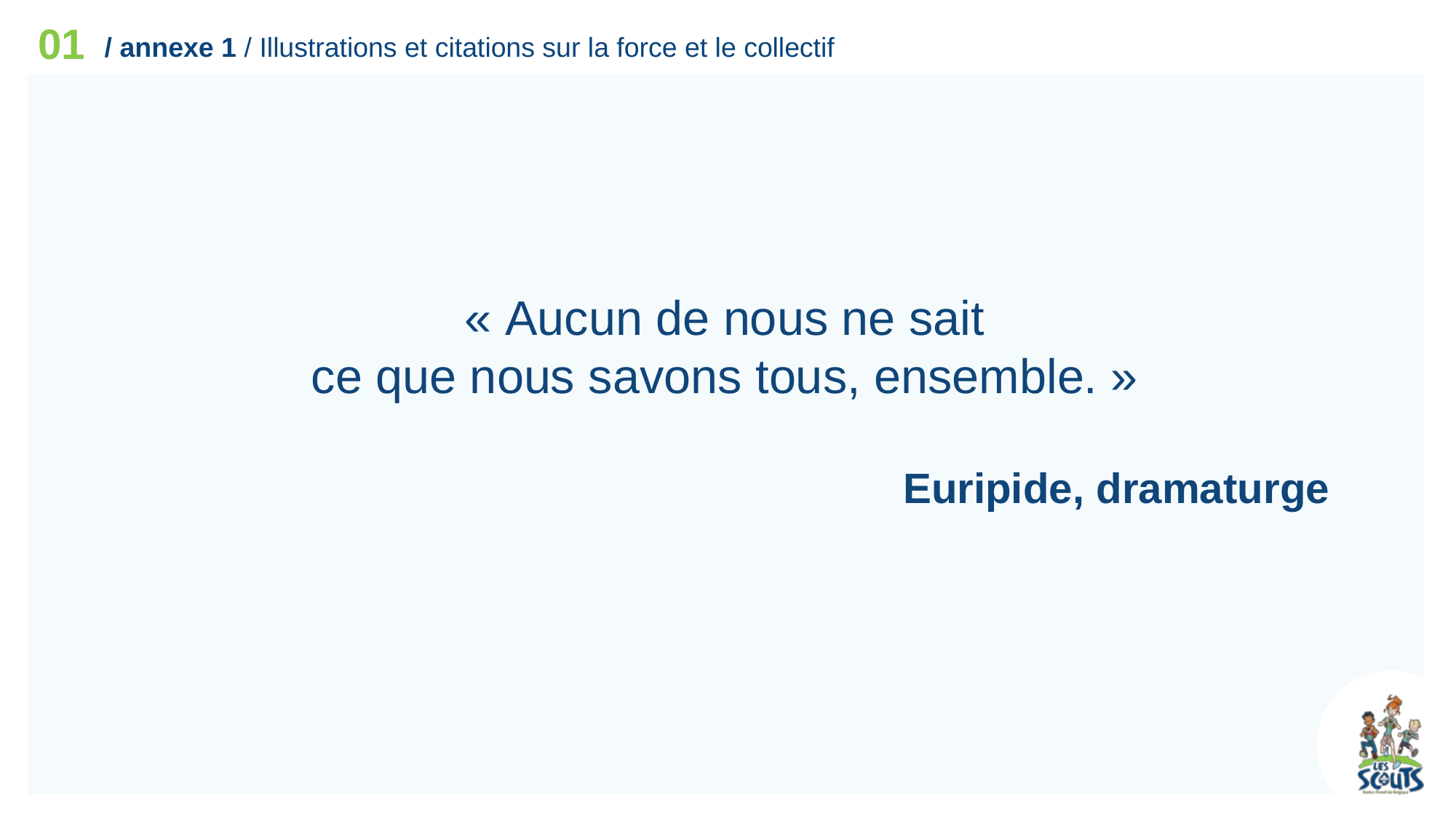

01
/ annexe 1 / Illustrations et citations sur la force et le collectif
« Aucun de nous ne sait
ce que nous savons tous, ensemble. »
Euripide, dramaturge